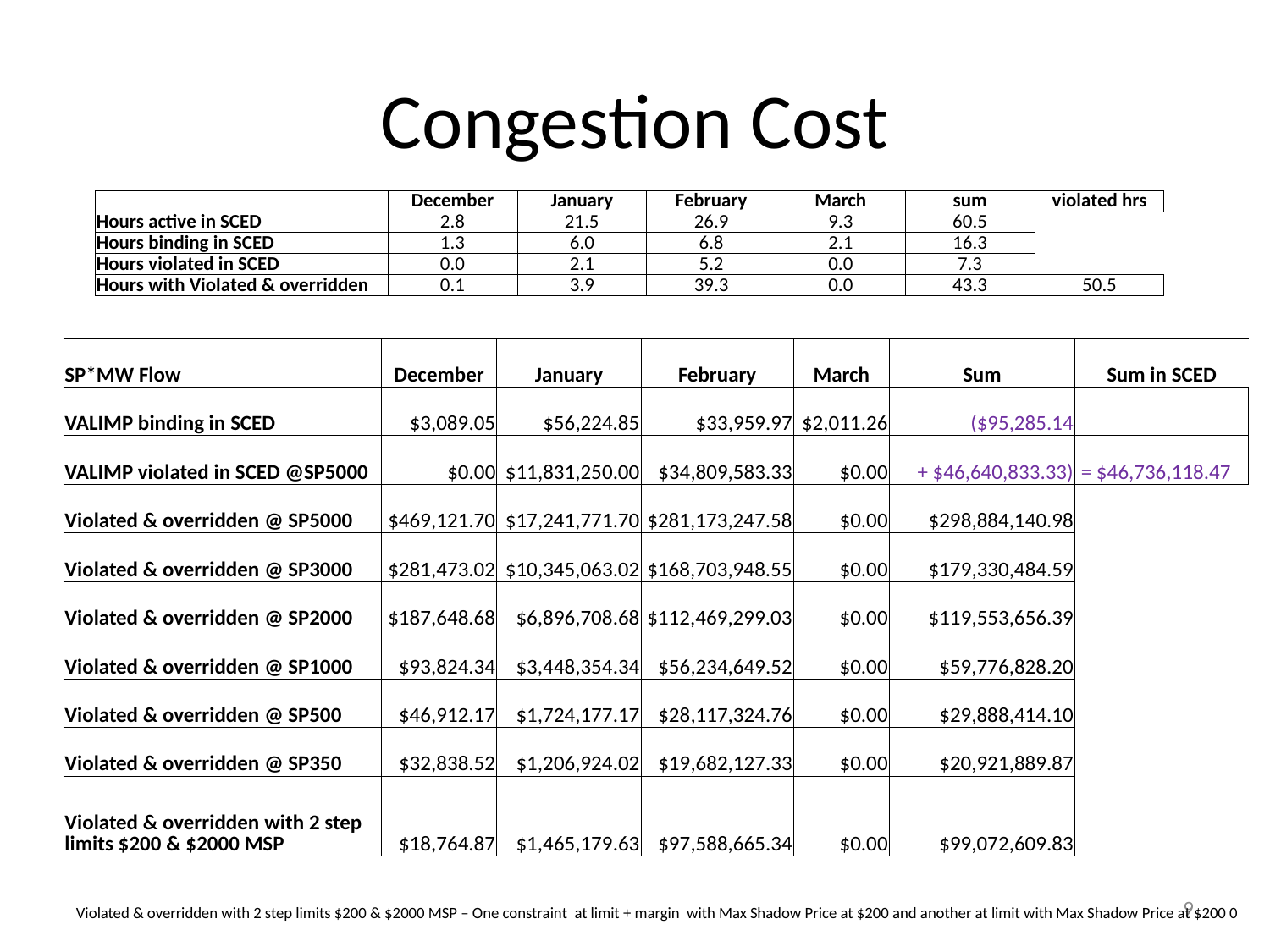

# Congestion Cost
|  | December | January | February | March | sum | violated hrs |
| --- | --- | --- | --- | --- | --- | --- |
| Hours active in SCED | 2.8 | 21.5 | 26.9 | 9.3 | 60.5 |  |
| Hours binding in SCED | 1.3 | 6.0 | 6.8 | 2.1 | 16.3 |  |
| Hours violated in SCED | 0.0 | 2.1 | 5.2 | 0.0 | 7.3 |  |
| Hours with Violated & overridden | 0.1 | 3.9 | 39.3 | 0.0 | 43.3 | 50.5 |
| SP\*MW Flow | December | January | February | March | Sum | Sum in SCED |
| --- | --- | --- | --- | --- | --- | --- |
| VALIMP binding in SCED | $3,089.05 | $56,224.85 | $33,959.97 | $2,011.26 | ($95,285.14 |  |
| VALIMP violated in SCED @SP5000 | $0.00 | $11,831,250.00 | $34,809,583.33 | $0.00 | + $46,640,833.33) | = $46,736,118.47 |
| Violated & overridden @ SP5000 | $469,121.70 | $17,241,771.70 | $281,173,247.58 | $0.00 | $298,884,140.98 |  |
| Violated & overridden @ SP3000 | $281,473.02 | $10,345,063.02 | $168,703,948.55 | $0.00 | $179,330,484.59 |  |
| Violated & overridden @ SP2000 | $187,648.68 | $6,896,708.68 | $112,469,299.03 | $0.00 | $119,553,656.39 |  |
| Violated & overridden @ SP1000 | $93,824.34 | $3,448,354.34 | $56,234,649.52 | $0.00 | $59,776,828.20 |  |
| Violated & overridden @ SP500 | $46,912.17 | $1,724,177.17 | $28,117,324.76 | $0.00 | $29,888,414.10 |  |
| Violated & overridden @ SP350 | $32,838.52 | $1,206,924.02 | $19,682,127.33 | $0.00 | $20,921,889.87 |  |
| Violated & overridden with 2 step limits $200 & $2000 MSP | $18,764.87 | $1,465,179.63 | $97,588,665.34 | $0.00 | $99,072,609.83 |  |
9
Violated & overridden with 2 step limits $200 & $2000 MSP – One constraint  at limit + margin  with Max Shadow Price at $200 and another at limit with Max Shadow Price at $200 0